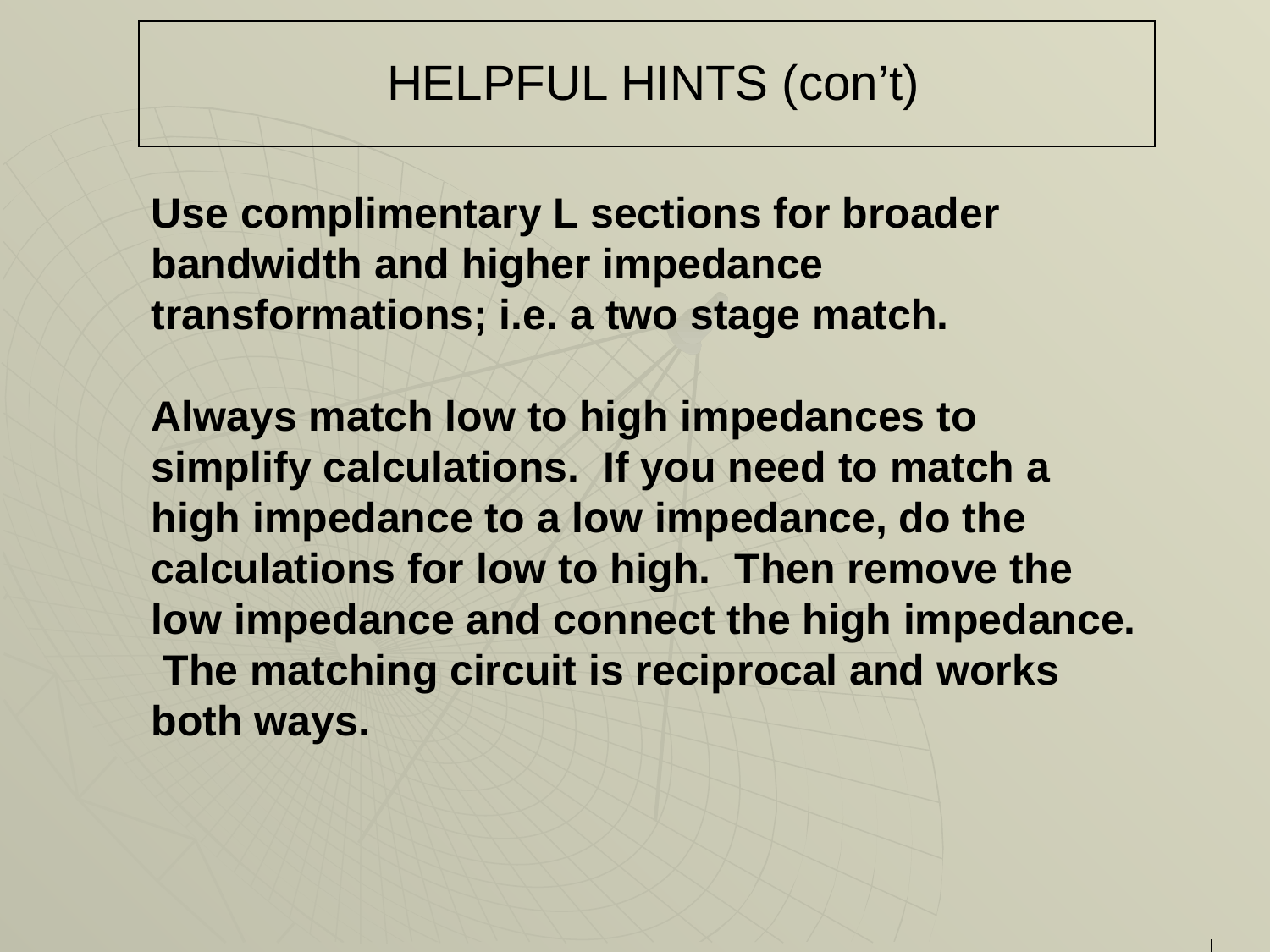

# HELPFUL HINTS (con’t)

Use complimentary L sections for broader bandwidth and higher impedance transformations; i.e. a two stage match.

Always match low to high impedances to simplify calculations.  If you need to match a high impedance to a low impedance, do the calculations for low to high.  Then remove the low impedance and connect the high impedance.  The matching circuit is reciprocal and works both ways.